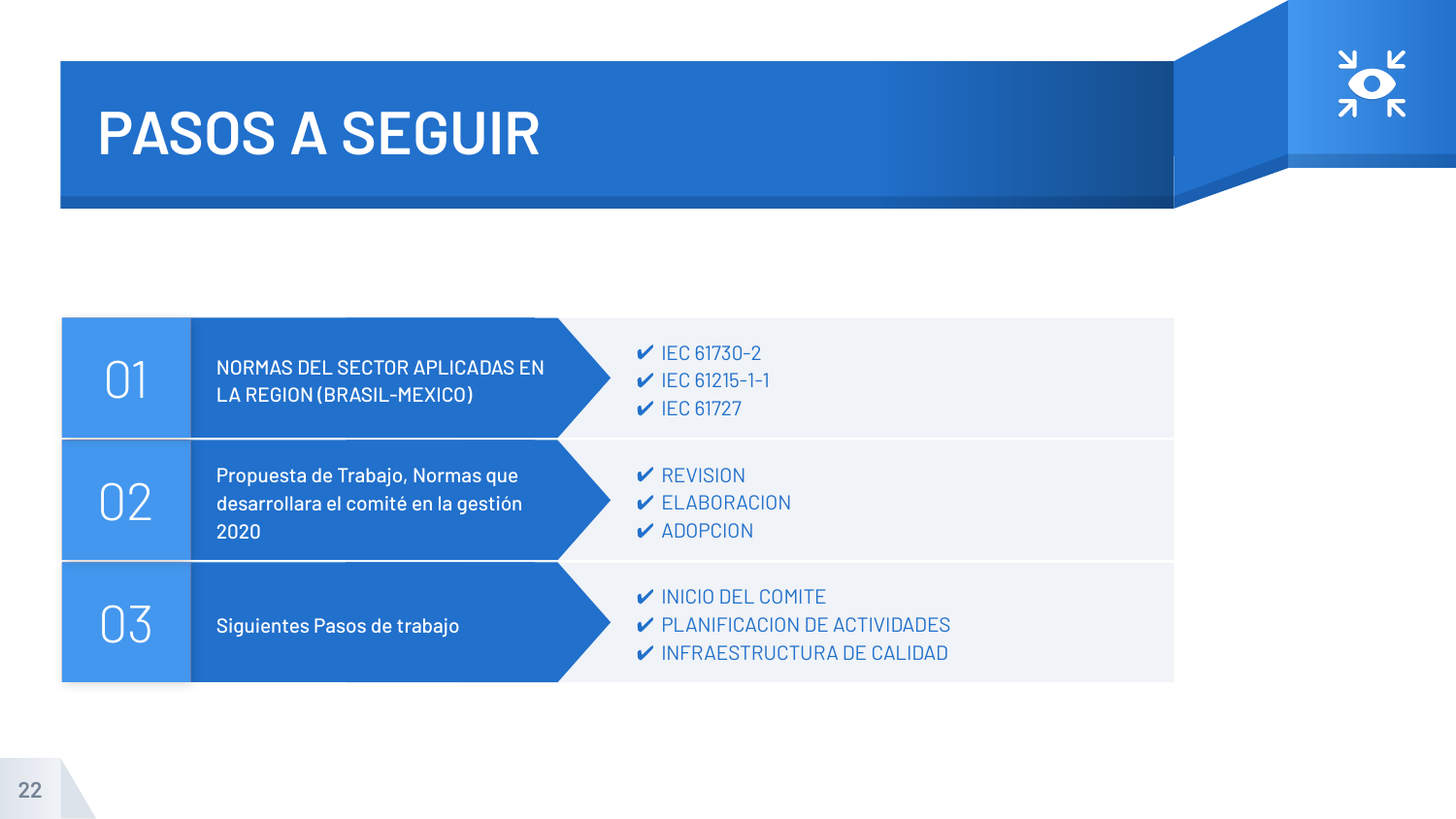

# PASOS A SEGUIR

01

IEC 61730-2
IEC 61215-1-1
IEC 61727
NORMAS DEL SECTOR APLICADAS EN LA REGION (BRASIL-MEXICO)

02

REVISION
ELABORACION
ADOPCION
Propuesta de Trabajo, Normas que desarrollara el comité en la gestión 2020

03

INICIO DEL COMITE
PLANIFICACION DE ACTIVIDADES
INFRAESTRUCTURA DE CALIDAD
Siguientes Pasos de trabajo
22